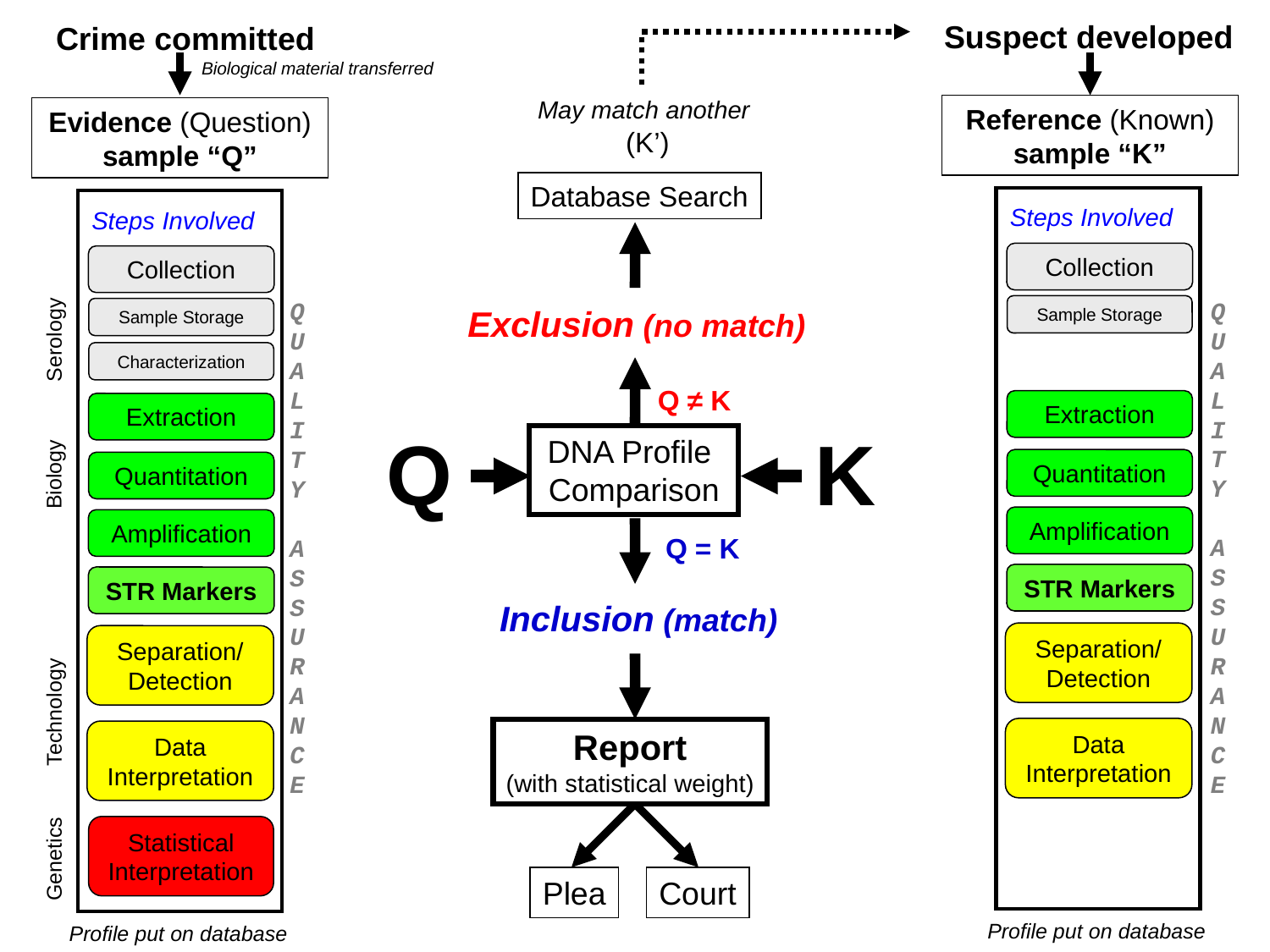

Suspect developed
Crime committed

Biological material transferred

May match another
(K’)
Reference (Known) sample “K”
Evidence (Question) sample “Q”
Database Search

Steps Involved
Steps Involved

Collection
Collection
Q
U
A
L
I
T
Y

A
S
S
U
R
A
N
C
E
Q
U
A
L
I
T
Y

A
S
S
U
R
A
N
C
E
Exclusion (no match)
Sample Storage
Sample Storage
Serology
Characterization

Q ≠ K
Extraction
Extraction
Q
K
DNA Profile
Comparison
Quantitation
Quantitation
Biology

Amplification
Amplification

Q = K
STR Markers
STR Markers
Inclusion (match)
Separation/
Detection
Separation/
Detection

Technology
Data
Interpretation
Report
(with statistical weight)
Data
Interpretation

Statistical Interpretation
Genetics
Plea
Court
Profile put on database
Profile put on database